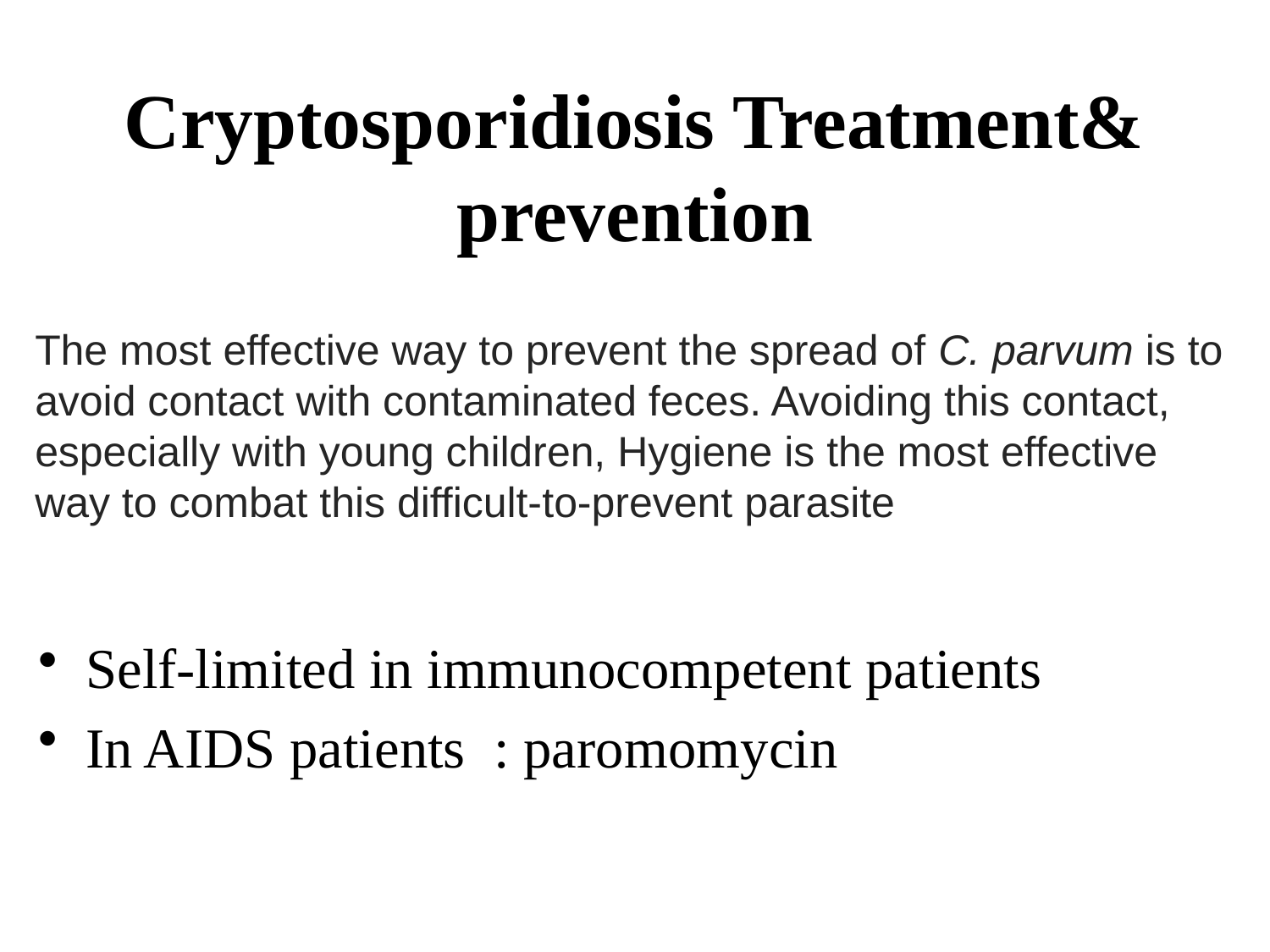

# Cryptosporidiosis Treatment& prevention

The most effective way to prevent the spread of C. parvum is to avoid contact with contaminated feces. Avoiding this contact, especially with young children, Hygiene is the most effective way to combat this difficult-to-prevent parasite
Self-limited in immunocompetent patients
In AIDS patients  : paromomycin